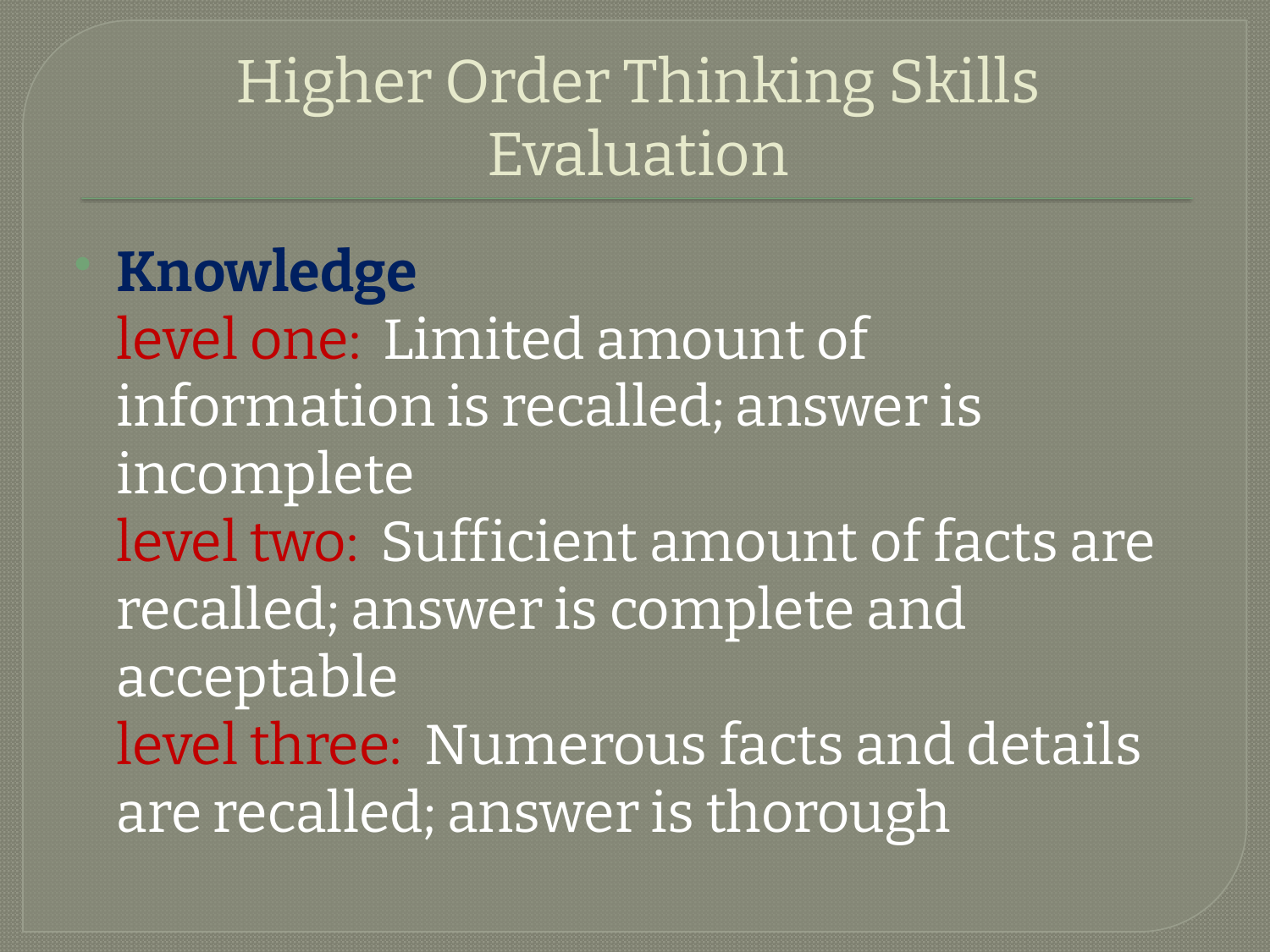

# Higher Order Thinking Skills Evaluation
Knowledge
	level one:  Limited amount of information is recalled; answer is incomplete
	level two:  Sufficient amount of facts are recalled; answer is complete and acceptable
	level three:  Numerous facts and details are recalled; answer is thorough